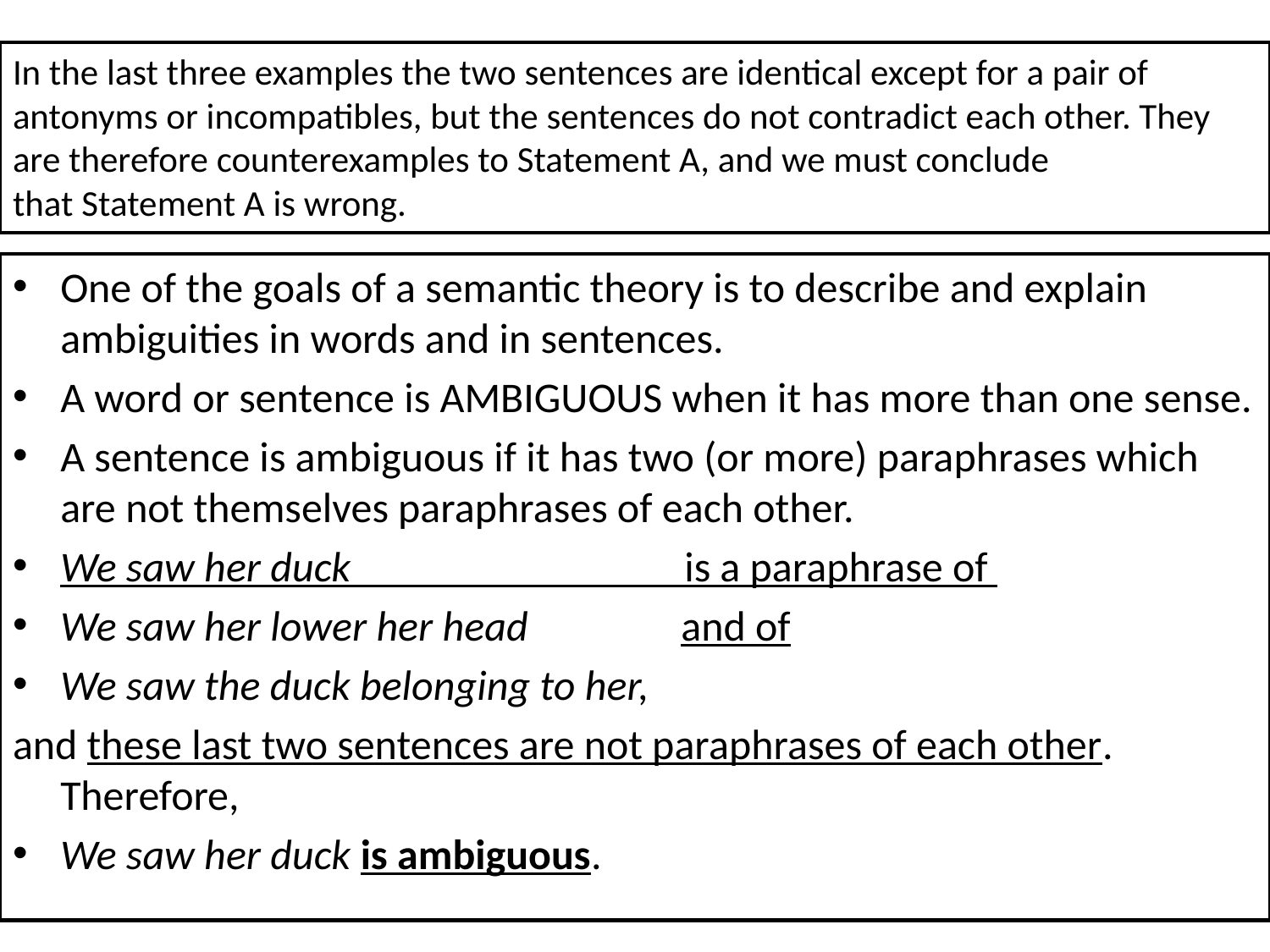

# In the last three examples the two sentences are identical except for a pair of antonyms or incompatibles, but the sentences do not contradict each other. They are therefore counterexamples to Statement A, and we must conclude that Statement A is wrong.
One of the goals of a semantic theory is to describe and explain
ambiguities in words and in sentences.
A word or sentence is AMBIGUOUS when it has more than one sense.
A sentence is ambiguous if it has two (or more) paraphrases which are not themselves paraphrases of each other.
We saw her duck                                   is a paraphrase of
We saw her lower her head                and of
We saw the duck belonging to her,
and these last two sentences are not paraphrases of each other. Therefore,
We saw her duck is ambiguous.